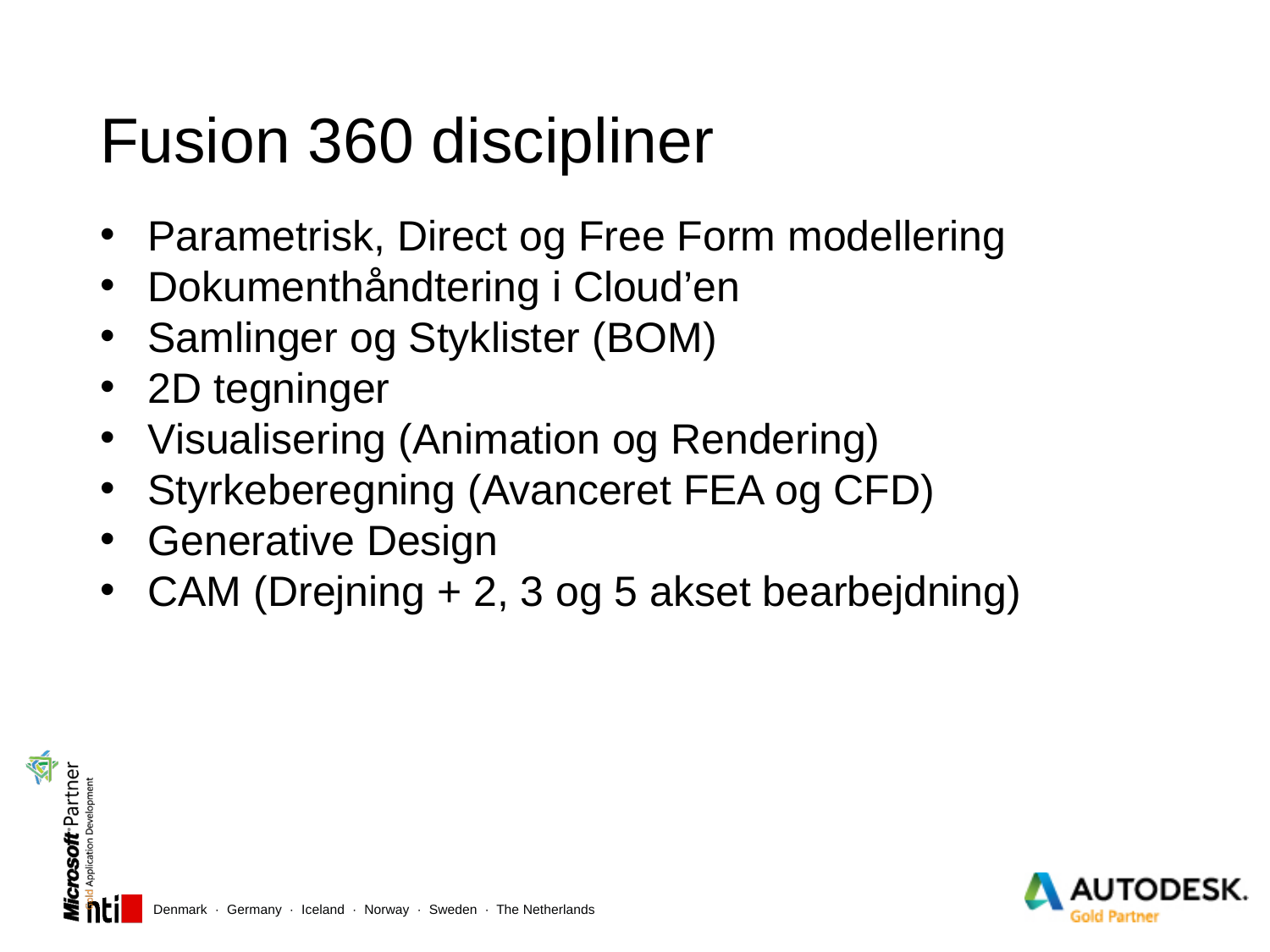

# Fusion 360 discipliner
Parametrisk, Direct og Free Form modellering
Dokumenthåndtering i Cloud’en
Samlinger og Styklister (BOM)
2D tegninger
Visualisering (Animation og Rendering)
Styrkeberegning (Avanceret FEA og CFD)
Generative Design
CAM (Drejning + 2, 3 og 5 akset bearbejdning)